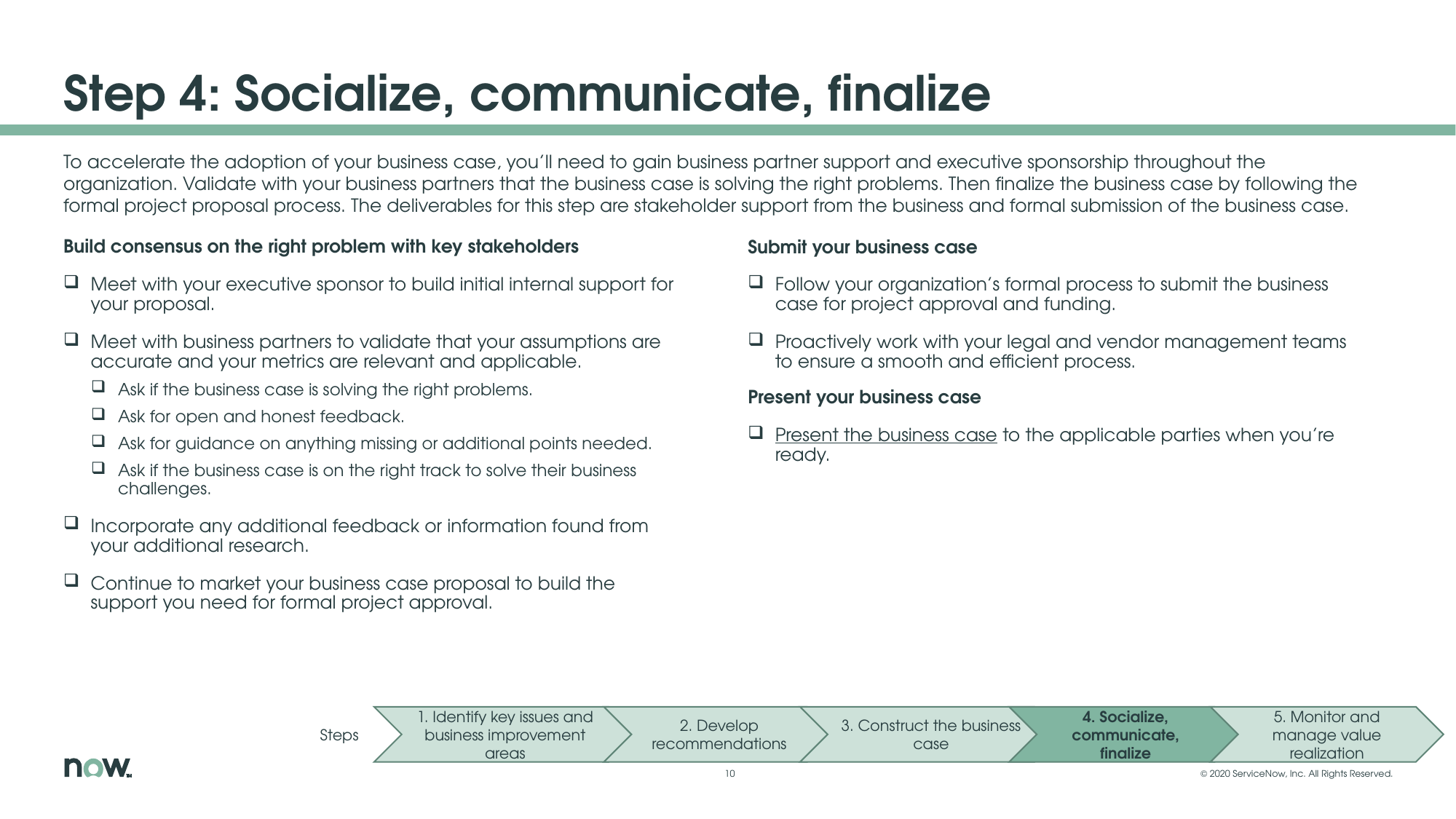

# Step 4: Socialize, communicate, finalize

To accelerate the adoption of your business case, you’ll need to gain business partner support and executive sponsorship throughout the organization. Validate with your business partners that the business case is solving the right problems. Then finalize the business case by following the formal project proposal process. The deliverables for this step are stakeholder support from the business and formal submission of the business case.
Build consensus on the right problem with key stakeholders
Meet with your executive sponsor to build initial internal support for your proposal.
Meet with business partners to validate that your assumptions are accurate and your metrics are relevant and applicable.
Ask if the business case is solving the right problems.
Ask for open and honest feedback.
Ask for guidance on anything missing or additional points needed.
Ask if the business case is on the right track to solve their business challenges.
Incorporate any additional feedback or information found from your additional research.
Continue to market your business case proposal to build the support you need for formal project approval.

Submit your business case
Follow your organization’s formal process to submit the business case for project approval and funding.
Proactively work with your legal and vendor management teams to ensure a smooth and efficient process.
Present your business case
Present the business case to the applicable parties when you’re  ready.
Steps
1. Identify key issues and business improvement areas
2. Develop recommendations
3. Construct the business case
4. Socialize, communicate, finalize
5. Monitor and manage value realization